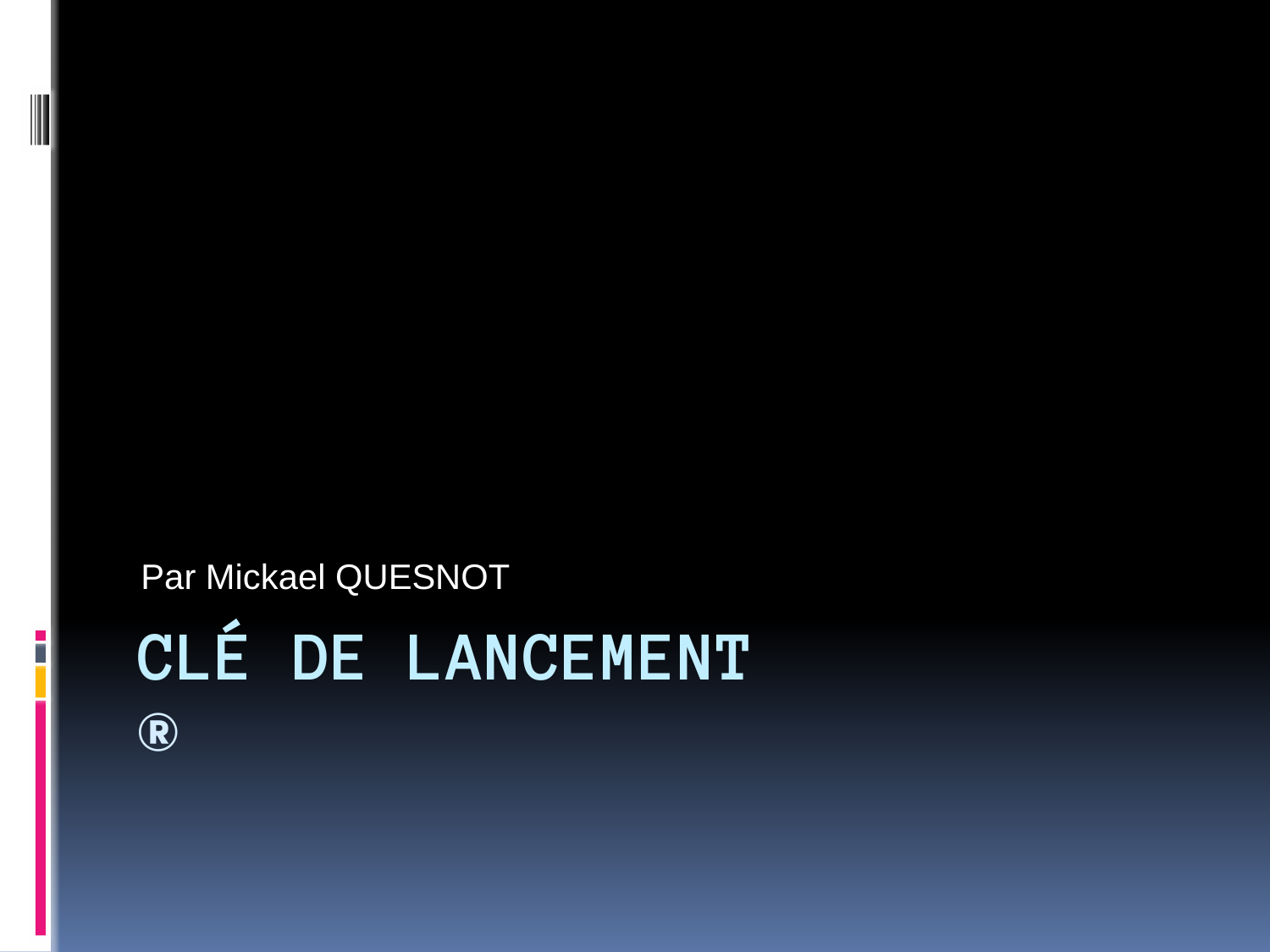

Par Mickael QUESNOT
# Clé de lancement ®